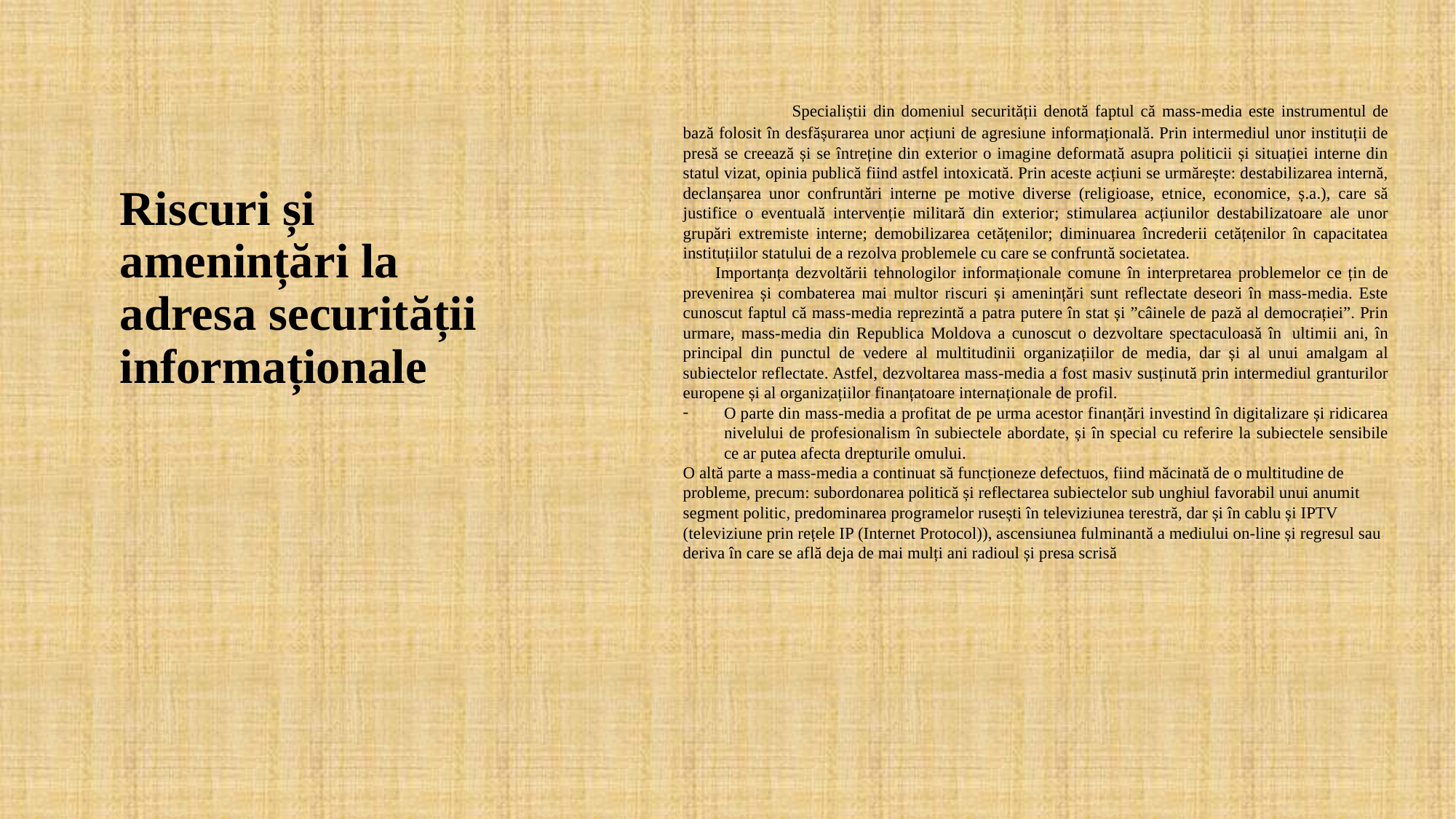

# Riscuri și amenințări la adresa securității informaționale
	Specialiștii din domeniul securității denotă faptul că mass-media este instrumentul de bază folosit în desfășurarea unor acțiuni de agresiune informațională. Prin intermediul unor instituții de presă se creează și se întreține din exterior o imagine deformată asupra politicii și situației interne din statul vizat, opinia publică fiind astfel intoxicată. Prin aceste acțiuni se urmărește: destabilizarea internă, declanșarea unor confruntări interne pe motive diverse (religioase, etnice, economice, ș.a.), care să justifice o eventuală intervenție militară din exterior; stimularea acțiunilor destabilizatoare ale unor grupări extremiste interne; demobilizarea cetățenilor; diminuarea încrederii cetățenilor în capacitatea instituțiilor statului de a rezolva problemele cu care se confruntă societatea.
Importanța dezvoltării tehnologilor informaționale comune în interpretarea problemelor ce țin de prevenirea și combaterea mai multor riscuri și amenințări sunt reflectate deseori în mass-media. Este cunoscut faptul că mass-media reprezintă a patra putere în stat și ”câinele de pază al democrației”. Prin urmare, mass-media din Republica Moldova a cunoscut o dezvoltare spectaculoasă în  ultimii ani, în principal din punctul de vedere al multitudinii organizațiilor de media, dar și al unui amalgam al subiectelor reflectate. Astfel, dezvoltarea mass-media a fost masiv susținută prin intermediul granturilor europene și al organizațiilor finanțatoare internaționale de profil.
O parte din mass-media a profitat de pe urma acestor finanțări investind în digitalizare și ridicarea nivelului de profesionalism în subiectele abordate, și în special cu referire la subiectele sensibile ce ar putea afecta drepturile omului.
O altă parte a mass-media a continuat să funcționeze defectuos, fiind măcinată de o multitudine de probleme, precum: subordonarea politică și reflectarea subiectelor sub unghiul favorabil unui anumit segment politic, predominarea programelor rusești în televiziunea terestră, dar și în cablu și IPTV (televiziune prin rețele IP (Internet Protocol)), ascensiunea fulminantă a mediului on-line și regresul sau deriva în care se află deja de mai mulți ani radioul și presa scrisă